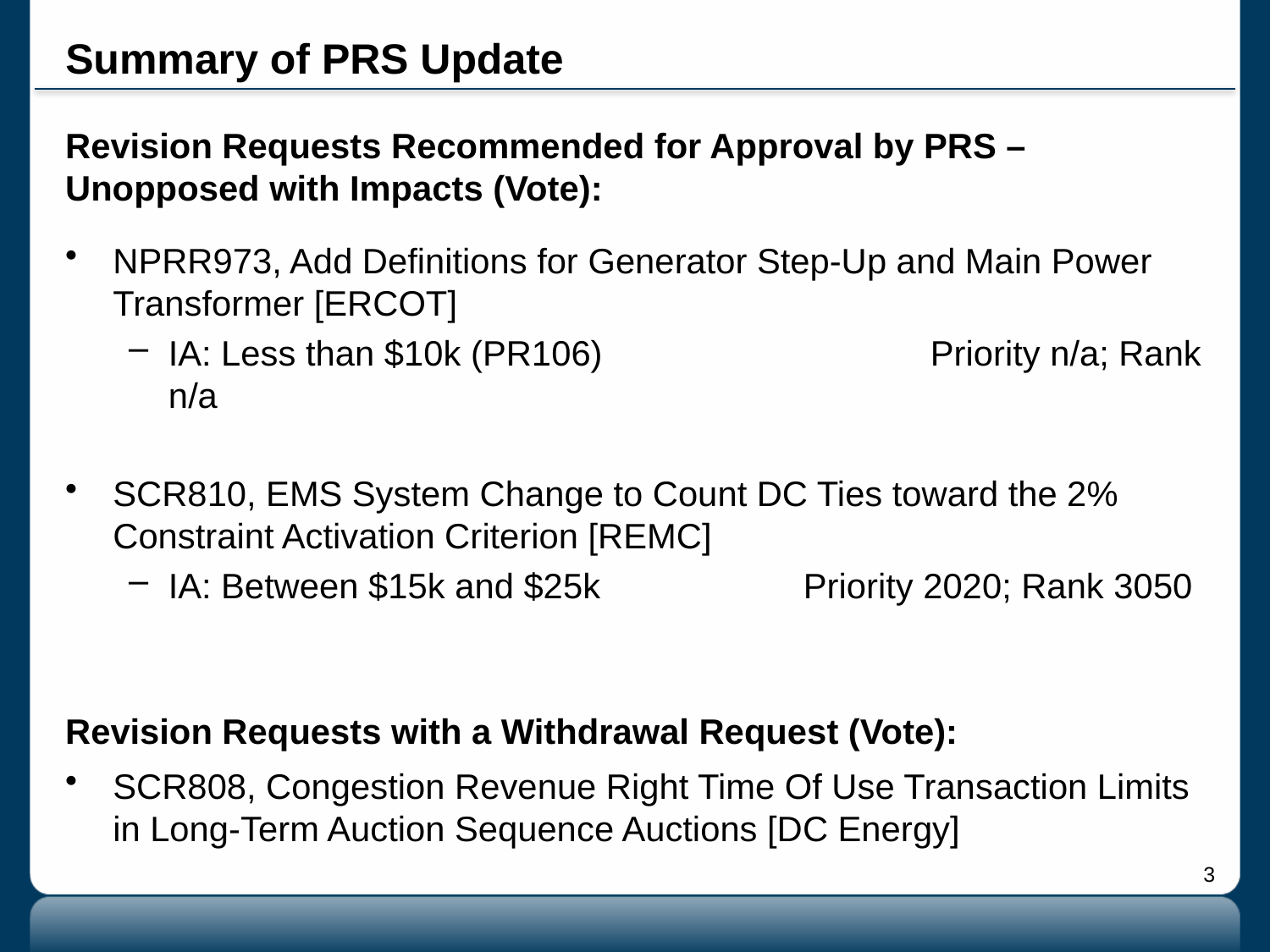

# Summary of PRS Update
Revision Requests Recommended for Approval by PRS – Unopposed with Impacts (Vote):

NPRR973, Add Definitions for Generator Step-Up and Main Power Transformer [ERCOT]
IA: Less than $10k (PR106)			Priority n/a; Rank n/a

SCR810, EMS System Change to Count DC Ties toward the 2% Constraint Activation Criterion [REMC]
IA: Between $15k and $25k		Priority 2020; Rank 3050

Revision Requests with a Withdrawal Request (Vote):
SCR808, Congestion Revenue Right Time Of Use Transaction Limits in Long-Term Auction Sequence Auctions [DC Energy]